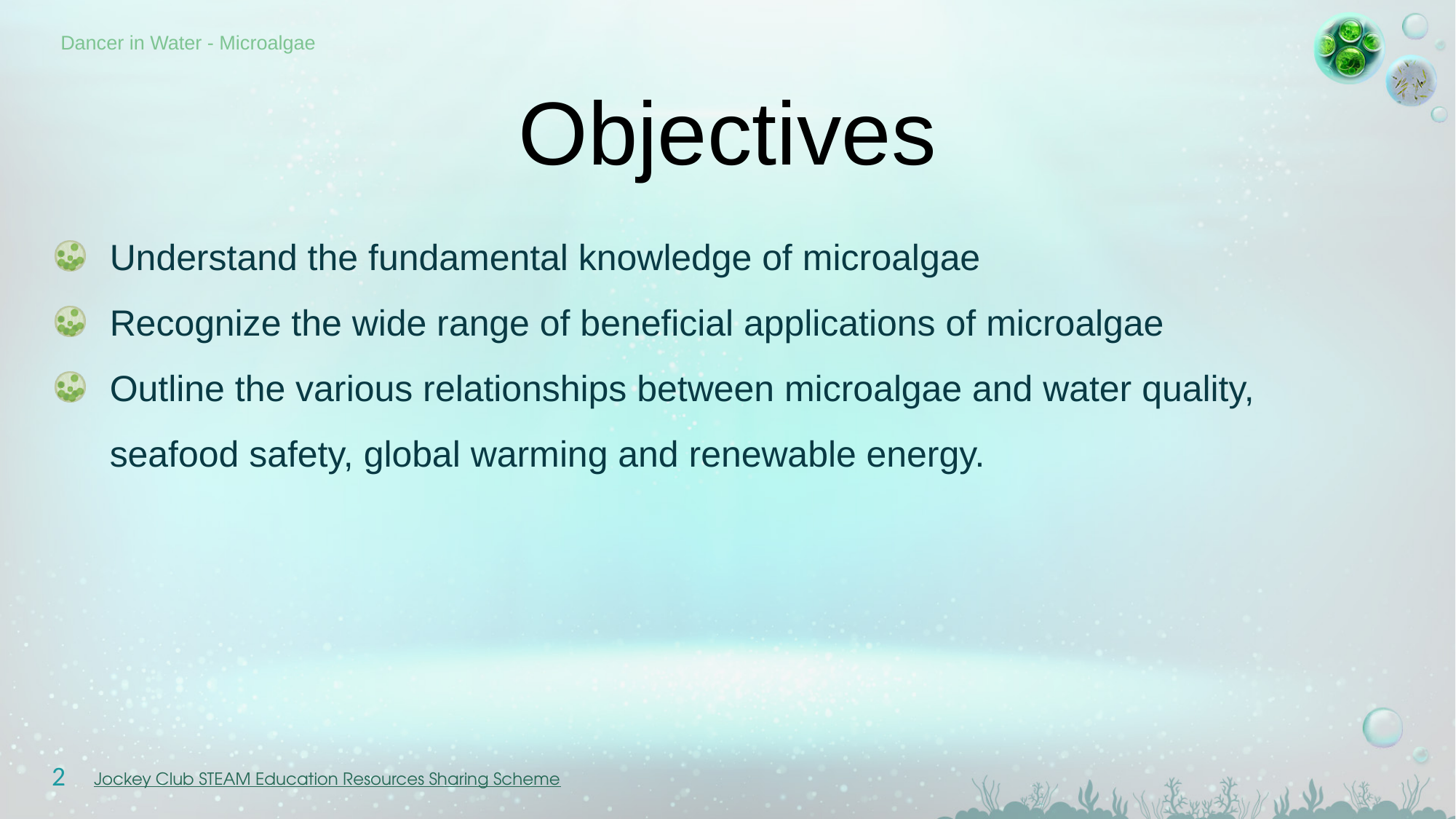

Objectives
Understand the fundamental knowledge of microalgae
Recognize the wide range of beneficial applications of microalgae
Outline the various relationships between microalgae and water quality, seafood safety, global warming and renewable energy.
2